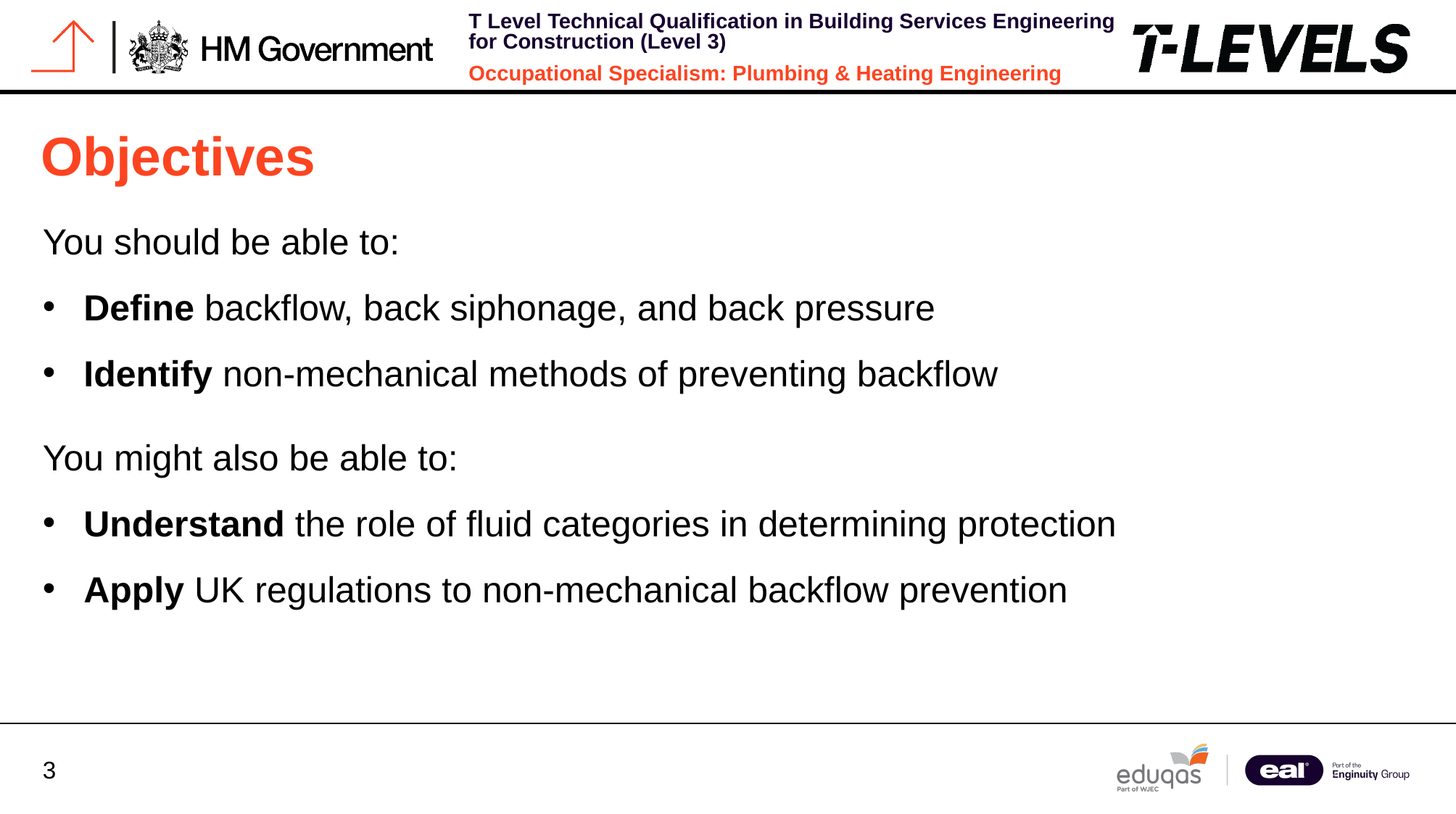

# Objectives
You should be able to:
Define backflow, back siphonage, and back pressure
Identify non-mechanical methods of preventing backflow
You might also be able to:
Understand the role of fluid categories in determining protection
Apply UK regulations to non-mechanical backflow prevention